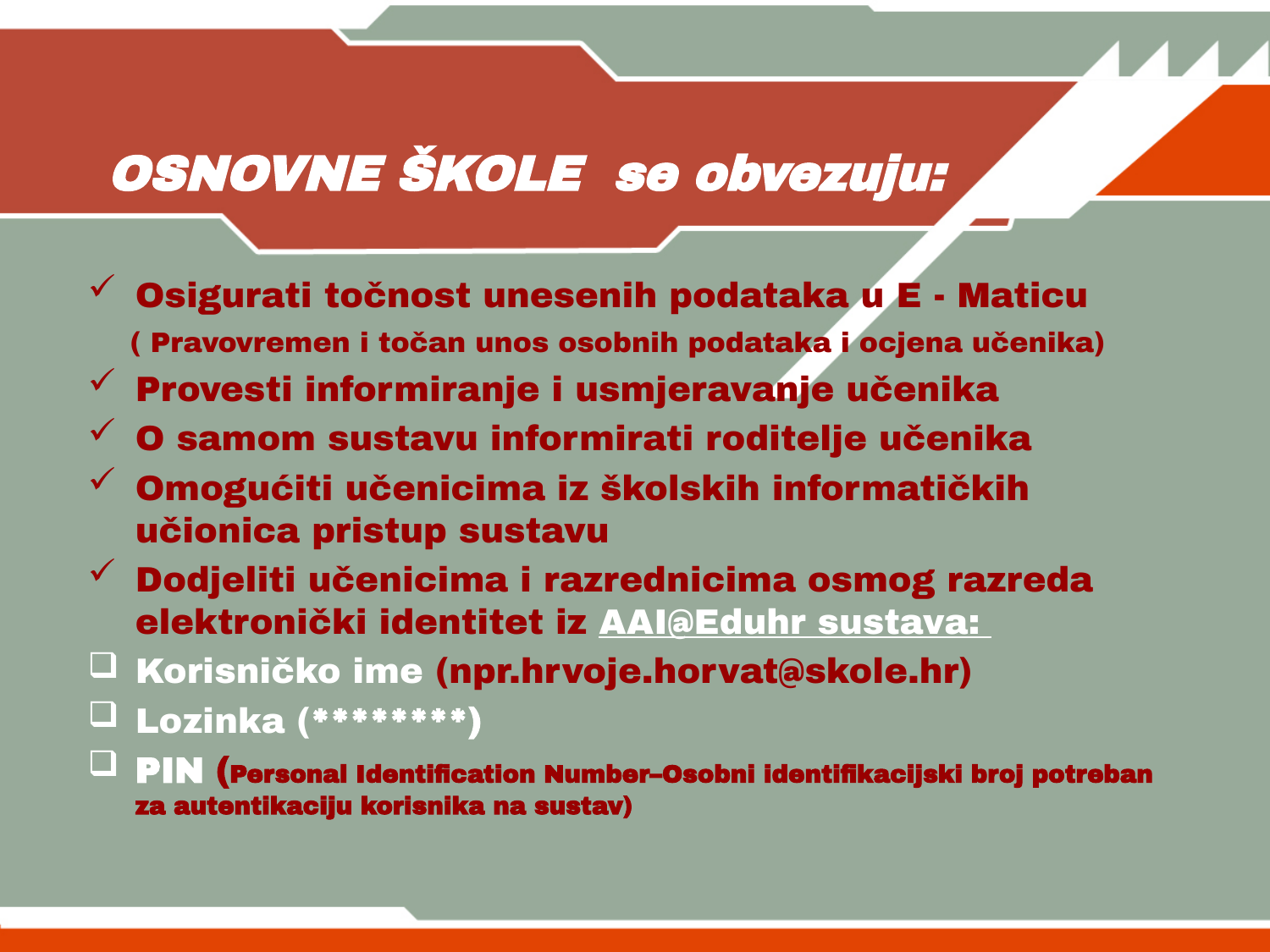

# OSNOVNE ŠKOLE  se obvezuju:
Osigurati točnost unesenih podataka u E - Maticu
    ( Pravovremen i točan unos osobnih podataka i ocjena učenika)
Provesti informiranje i usmjeravanje učenika
O samom sustavu informirati roditelje učenika
Omogućiti učenicima iz školskih informatičkih učionica pristup sustavu
Dodjeliti učenicima i razrednicima osmog razreda elektronički identitet iz AAI@Eduhr sustava:
Korisničko ime (npr.hrvoje.horvat@skole.hr)
Lozinka (********)
PIN (Personal Identification Number–Osobni identifikacijski broj potreban za autentikaciju korisnika na sustav)